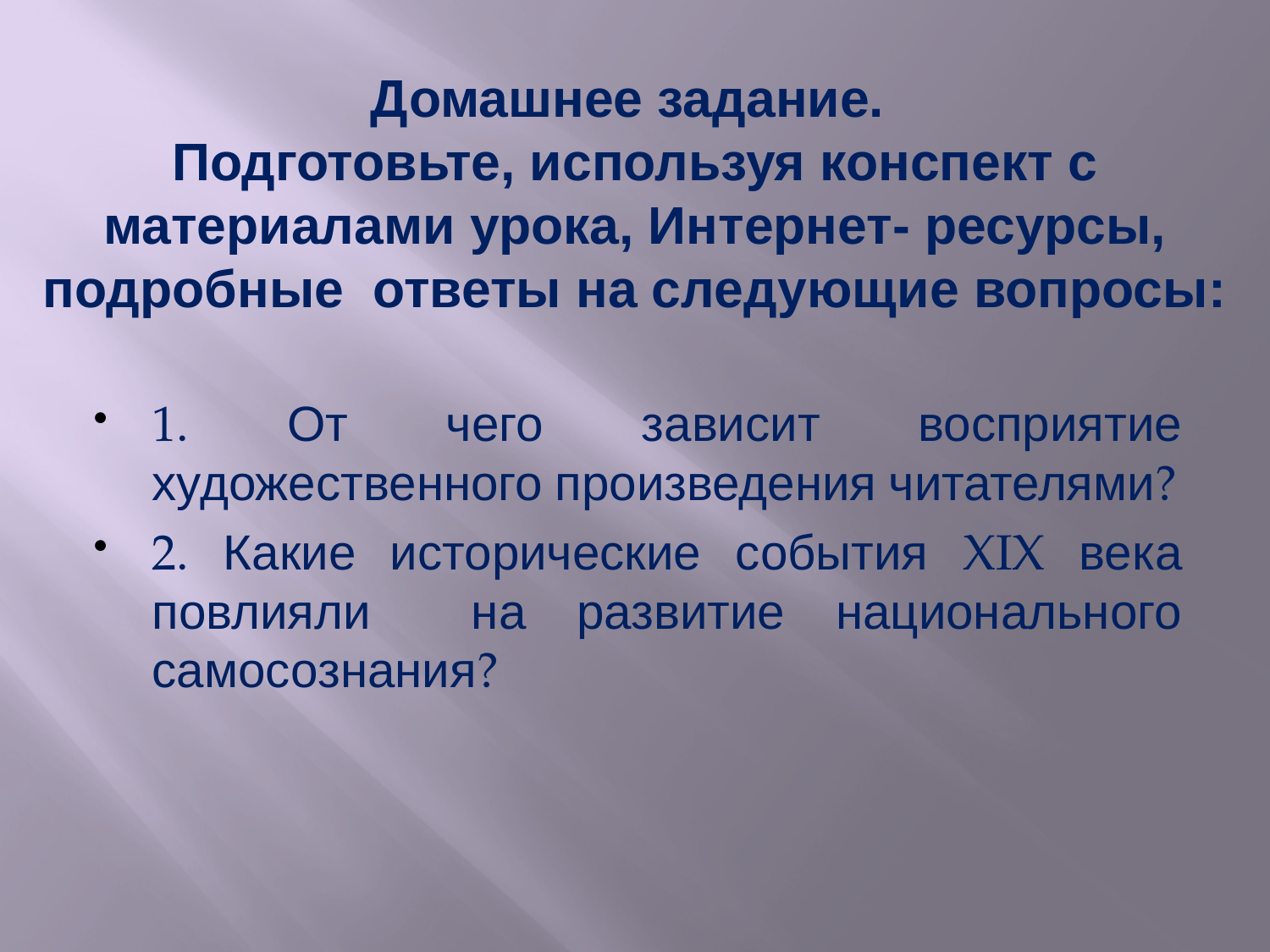

# Домашнее задание. Подготовьте, используя конспект с материалами урока, Интернет- ресурсы, подробные  ответы на следующие вопросы:
1. От чего зависит восприятие художественного произведения читателями?
2. Какие исторические события XIX века повлияли  на развитие национального самосознания?